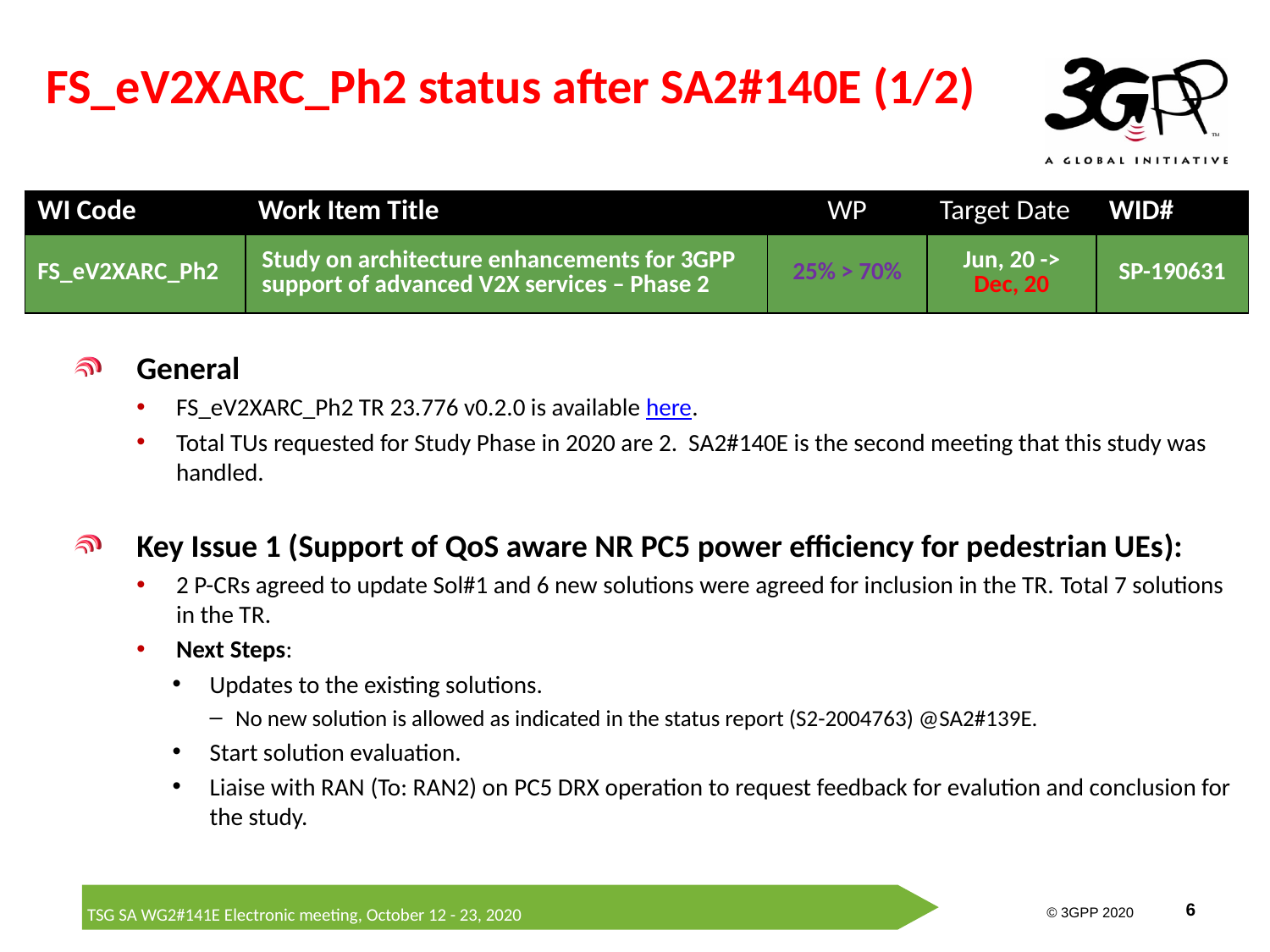

# FS_eV2XARC_Ph2 status after SA2#140E (1/2)
| WI Code | Work Item Title | WP | Target Date | WID# |
| --- | --- | --- | --- | --- |
| FS\_eV2XARC\_Ph2 | Study on architecture enhancements for 3GPP support of advanced V2X services – Phase 2 | 25% > 70% | Jun, 20 -> Dec, 20 | SP-190631 |
General
FS_eV2XARC_Ph2 TR 23.776 v0.2.0 is available here.
Total TUs requested for Study Phase in 2020 are 2.  SA2#140E is the second meeting that this study was handled.

Key Issue 1 (Support of QoS aware NR PC5 power efficiency for pedestrian UEs):
2 P-CRs agreed to update Sol#1 and 6 new solutions were agreed for inclusion in the TR. Total 7 solutions in the TR.
Next Steps:
Updates to the existing solutions.
No new solution is allowed as indicated in the status report (S2-2004763) @SA2#139E.
Start solution evaluation.
Liaise with RAN (To: RAN2) on PC5 DRX operation to request feedback for evalution and conclusion for the study.